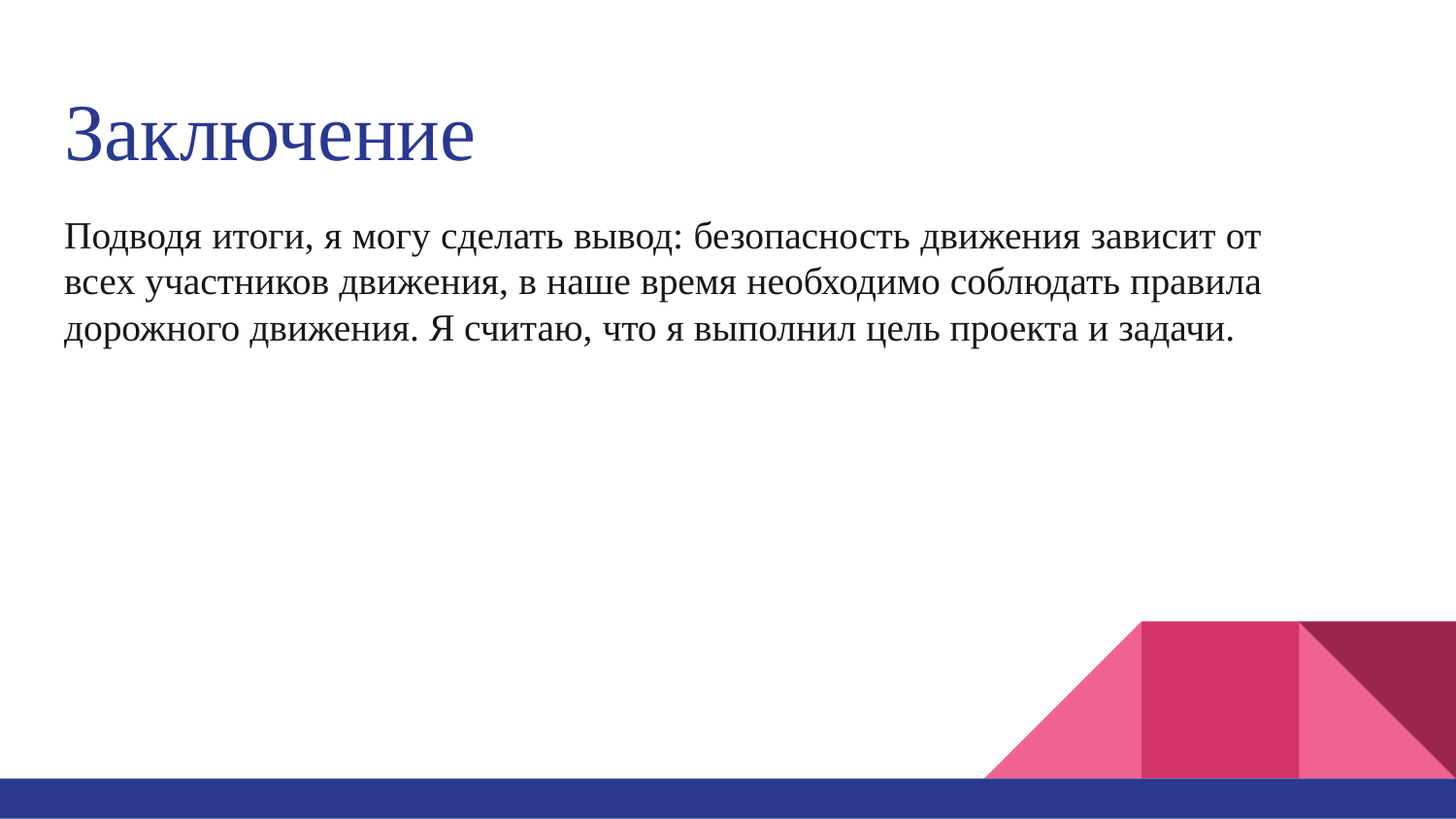

# Заключение
Подводя итоги, я могу сделать вывод: безопасность движения зависит от всех участников движения, в наше время необходимо соблюдать правила дорожного движения. Я считаю, что я выполнил цель проекта и задачи.